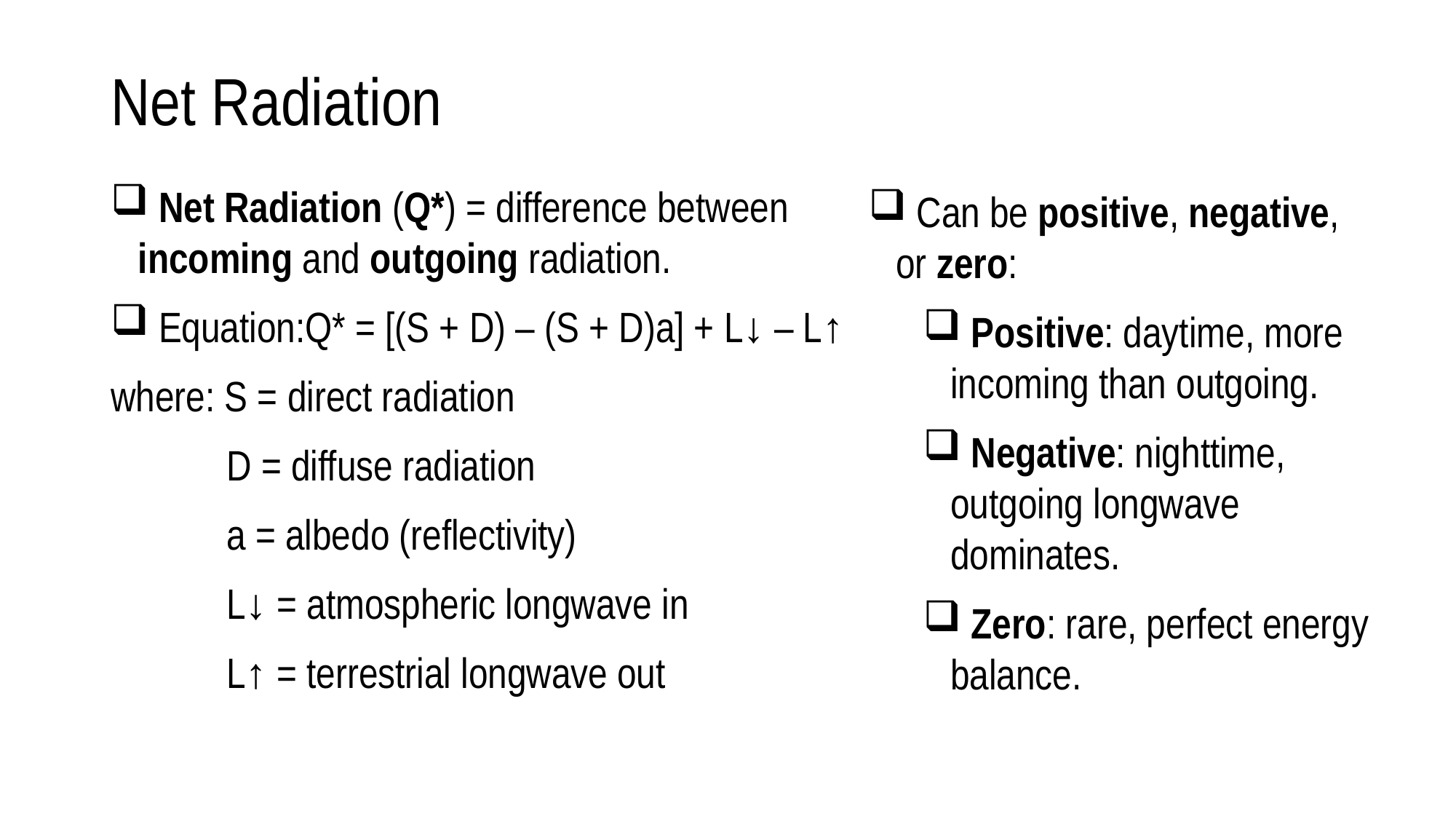

# Net Radiation
 Net Radiation (Q*) = difference between incoming and outgoing radiation.
 Equation:Q* = [(S + D) – (S + D)a] + L↓ – L↑
where: S = direct radiation
            D = diffuse radiation
            a = albedo (reflectivity)
            L↓ = atmospheric longwave in
            L↑ = terrestrial longwave out
 Can be positive, negative, or zero:
 Positive: daytime, more incoming than outgoing.
 Negative: nighttime, outgoing longwave dominates.
 Zero: rare, perfect energy balance.